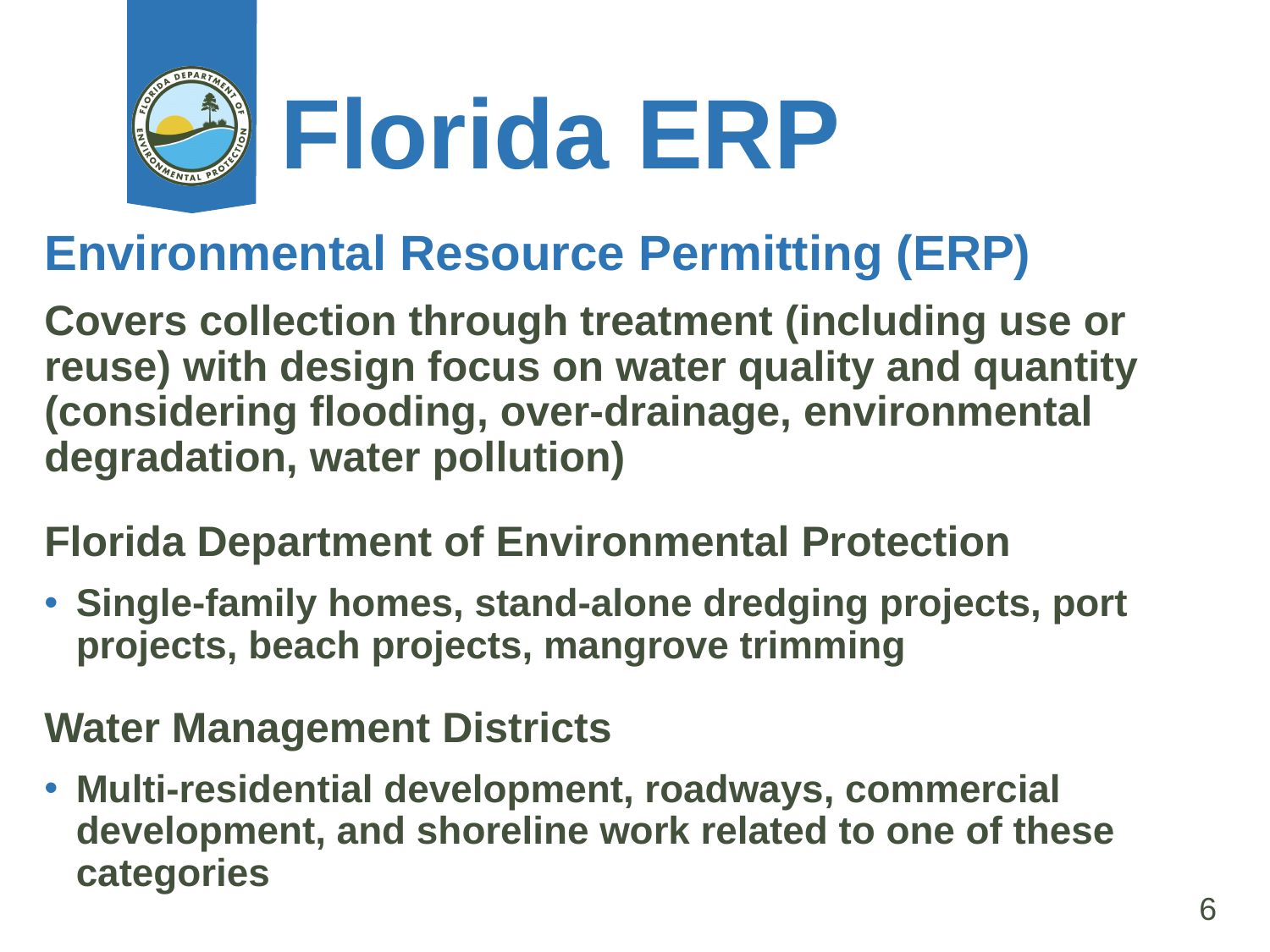

# Florida ERP
Environmental Resource Permitting (ERP)
Covers collection through treatment (including use or reuse) with design focus on water quality and quantity (considering flooding, over-drainage, environmental degradation, water pollution)
Florida Department of Environmental Protection
Single-family homes, stand-alone dredging projects, port projects, beach projects, mangrove trimming
Water Management Districts
Multi-residential development, roadways, commercial development, and shoreline work related to one of these categories